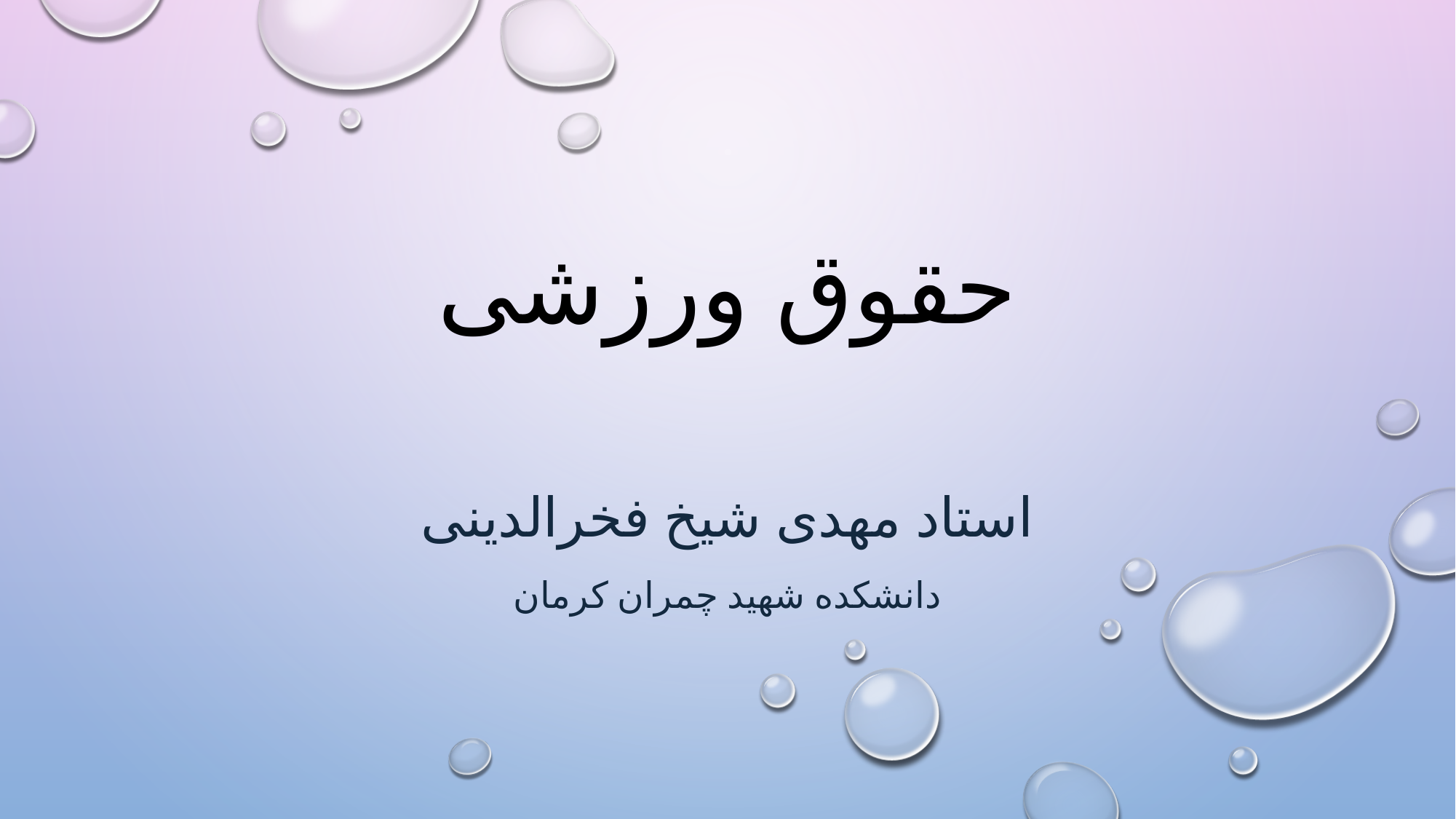

# حقوق ورزشی
استاد مهدی شیخ فخرالدینی
دانشکده شهید چمران کرمان